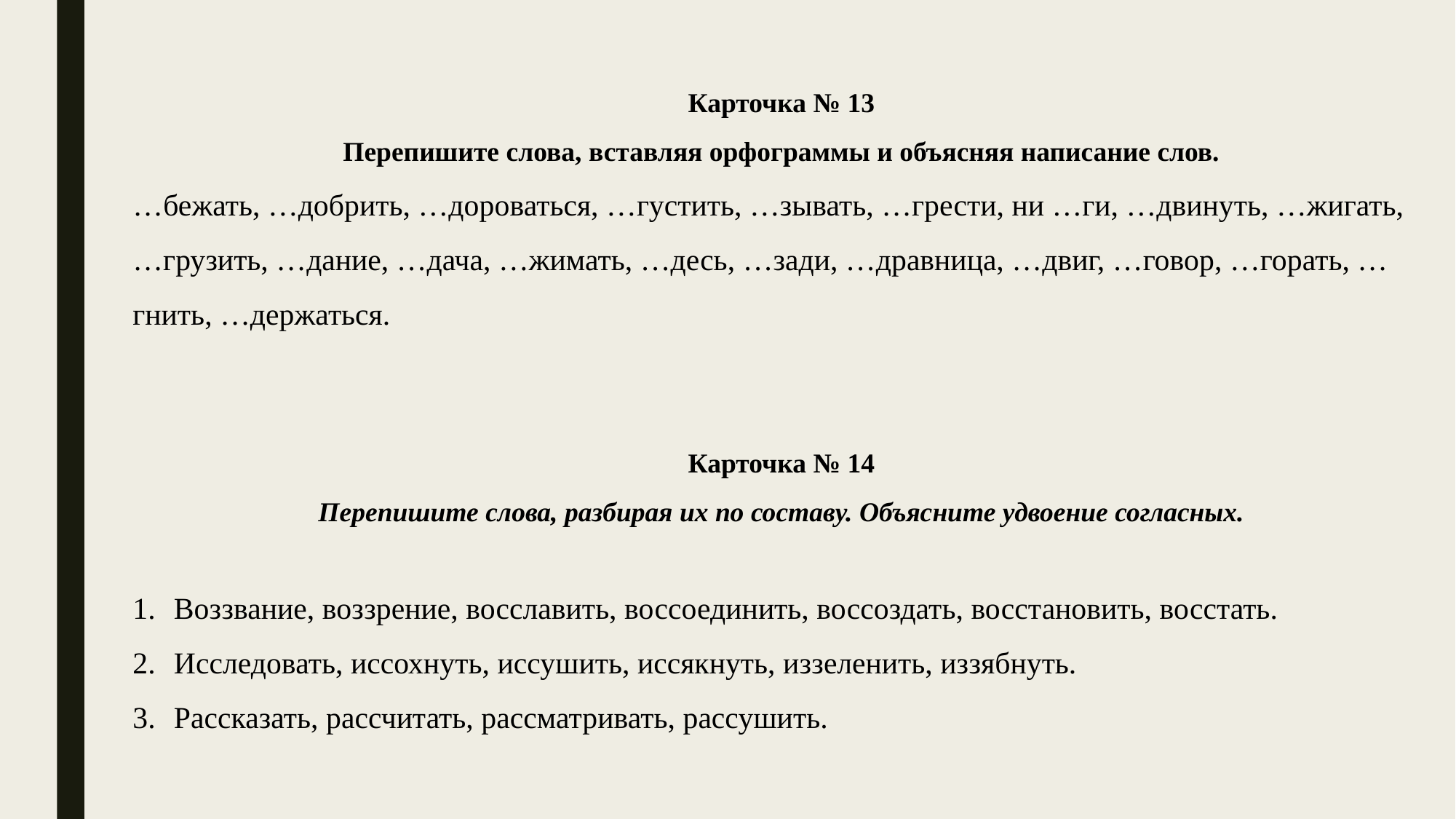

Карточка № 13
Перепишите слова, вставляя орфограммы и объясняя написание слов.
…бежать, …добрить, …дороваться, …густить, …зывать, …грести, ни …ги, …двинуть, …жигать, …грузить, …дание, …дача, …жимать, …десь, …зади, …дравница, …двиг, …говор, …горать, …гнить, …держаться.

Карточка № 14
Перепишите слова, разбирая их по составу. Объясните удвоение согласных.

Воззвание, воззрение, восславить, воссоединить, воссоздать, восстановить, восстать.
Исследовать, иссохнуть, иссушить, иссякнуть, иззеленить, иззябнуть.
Рассказать, рассчитать, рассматривать, рассушить.